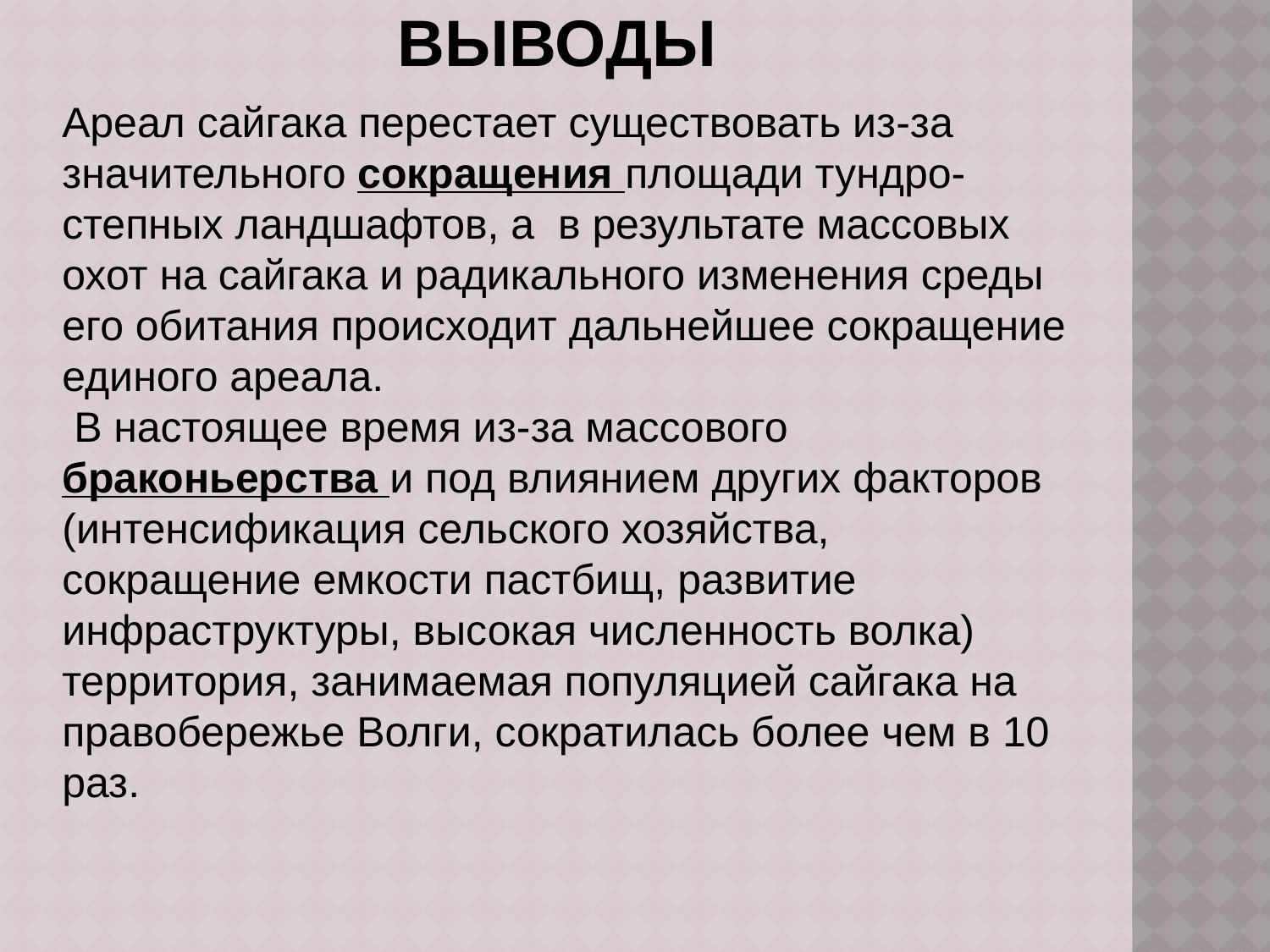

# ВЫВОДЫ
Ареал сайгака перестает существовать из-за значительного сокращения площади тундро-степных ландшафтов, а  в результате массовых охот на сайгака и радикального изменения среды его обитания происходит дальнейшее сокращение единого ареала.
 В настоящее время из-за массового браконьерства и под влиянием других факторов (интенсификация сельского хозяйства, сокращение емкости пастбищ, развитие инфраструктуры, высокая численность волка) территория, занимаемая популяцией сайгака на правобережье Волги, сократилась более чем в 10 раз.